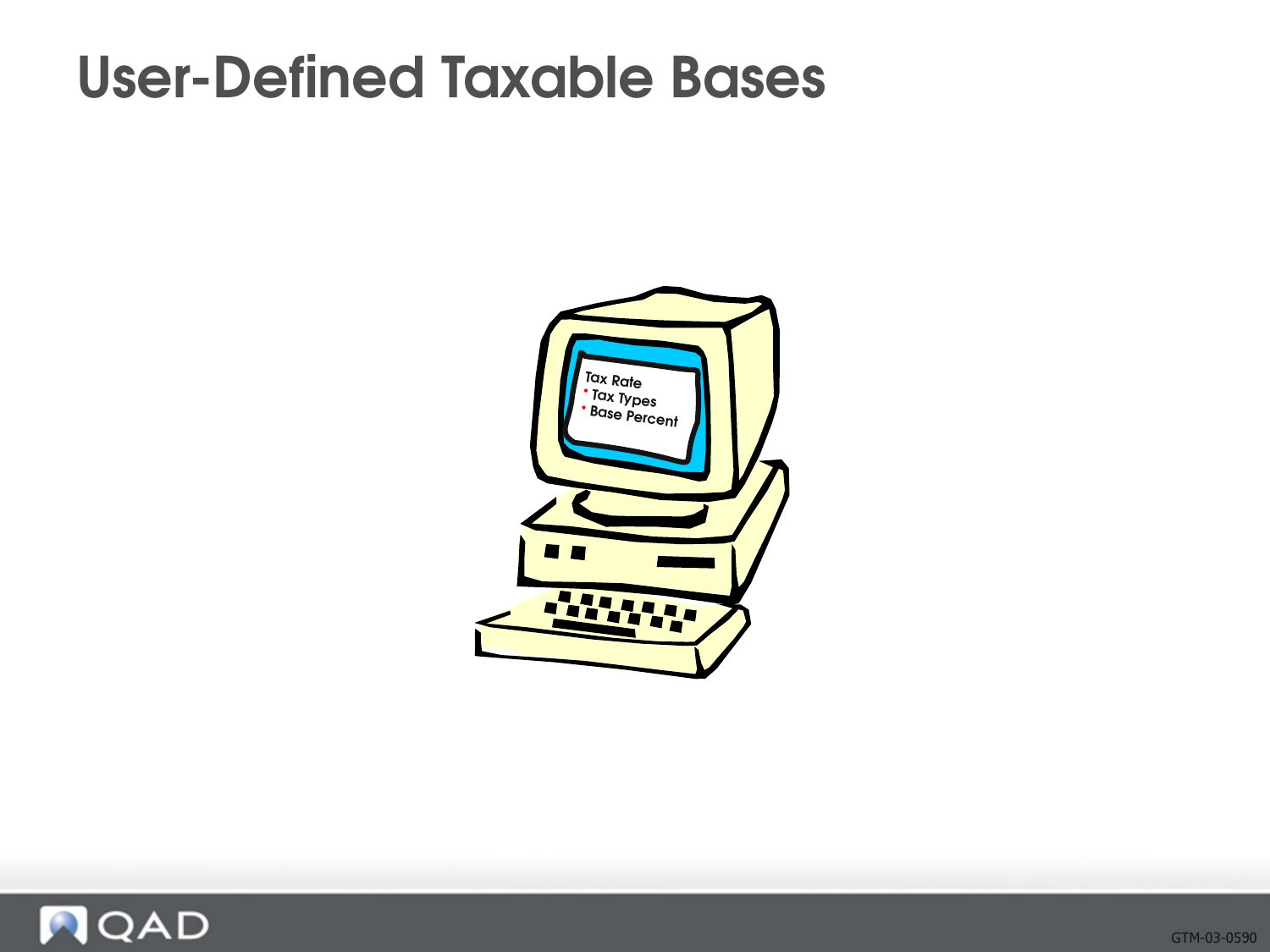

# User-Defined Taxable Bases

Tax Rate
Tax Types
Base Percent

GTM-03-0590